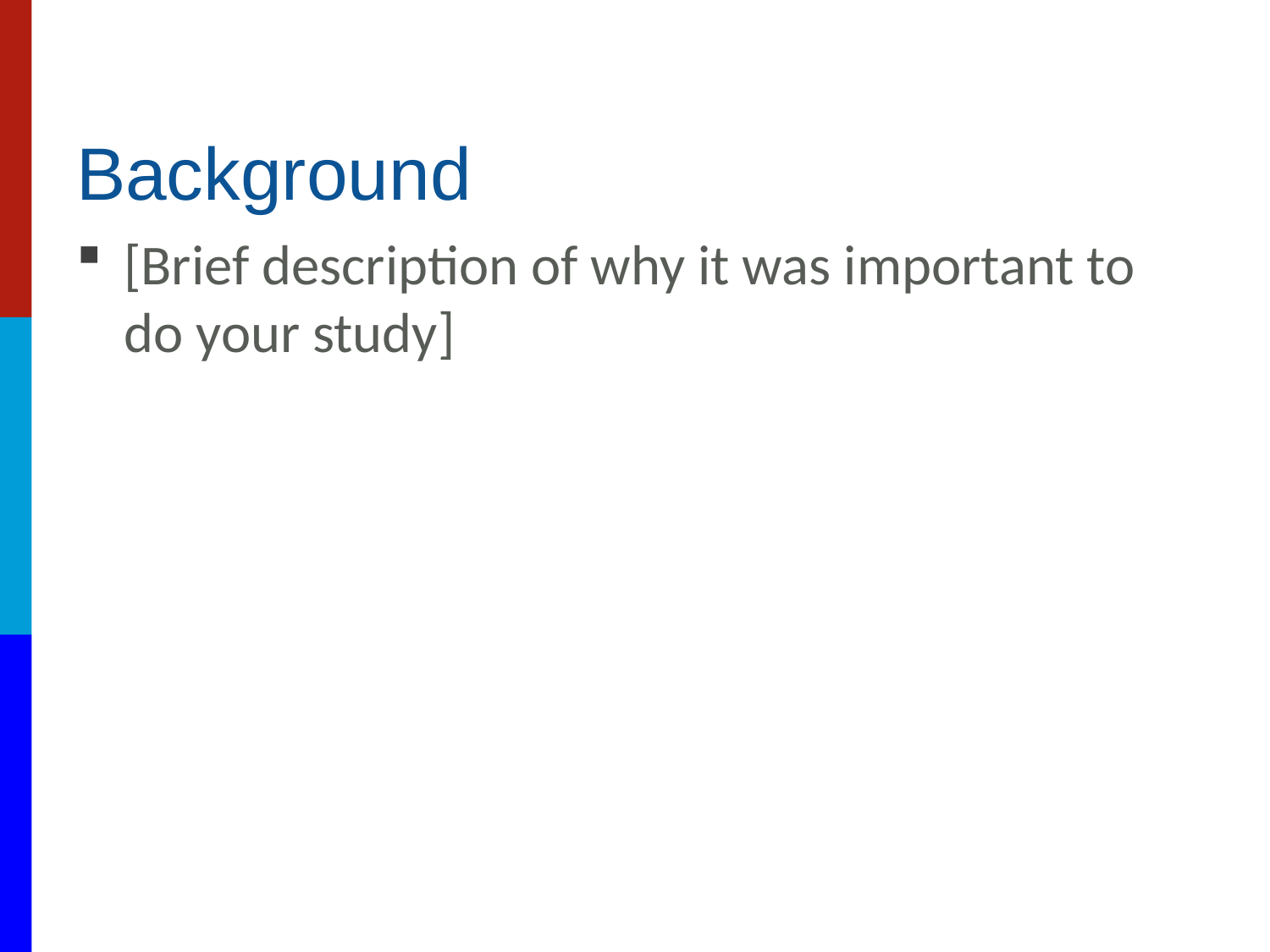

# Background
[Brief description of why it was important to do your study]